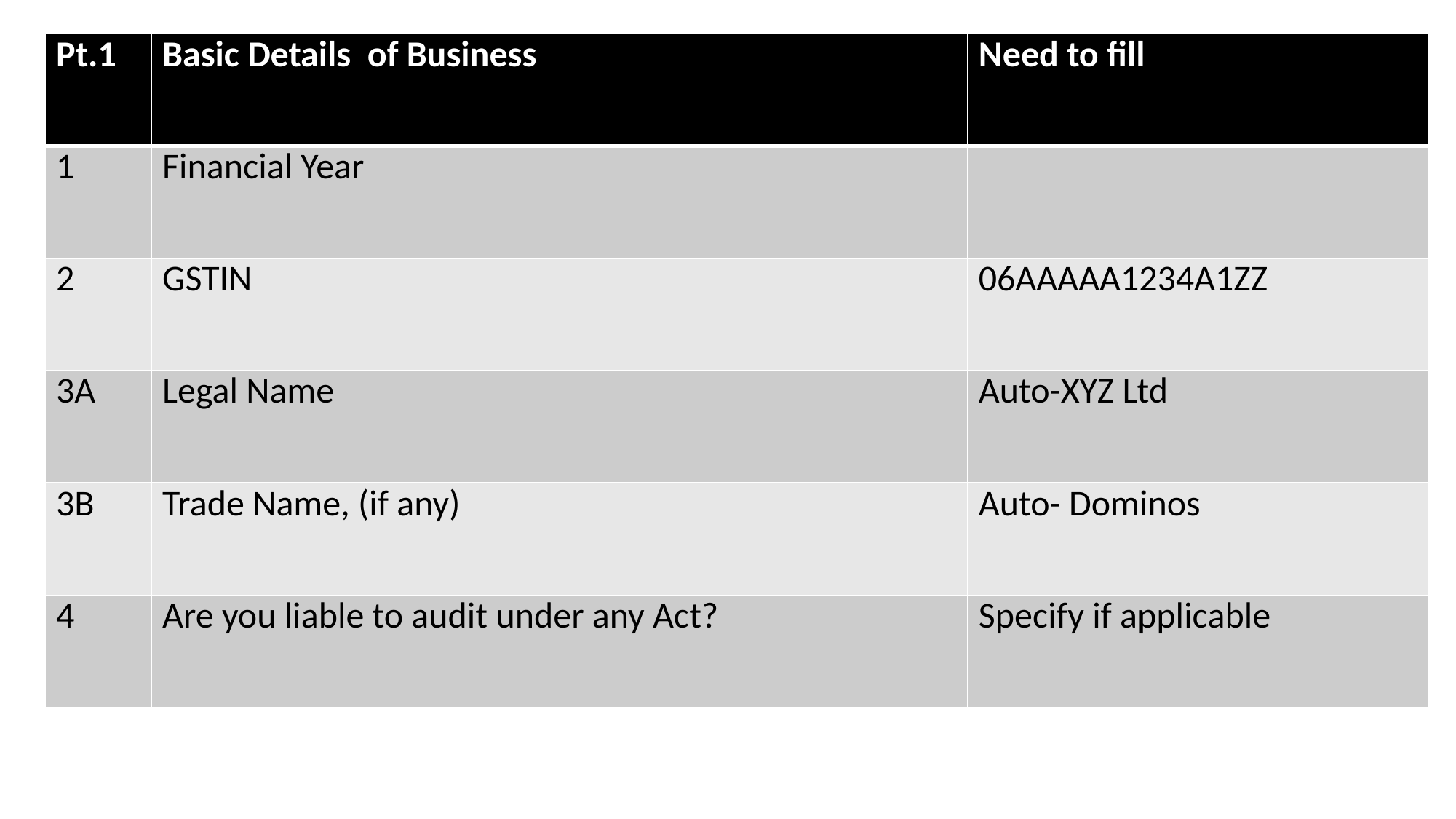

| Pt.1 | Basic Details of Business | Need to fill |
| --- | --- | --- |
| 1 | Financial Year |  |
| 2 | GSTIN | 06AAAAA1234A1ZZ |
| 3A | Legal Name | Auto-XYZ Ltd |
| 3B | Trade Name, (if any) | Auto- Dominos |
| 4 | Are you liable to audit under any Act? | Specify if applicable |